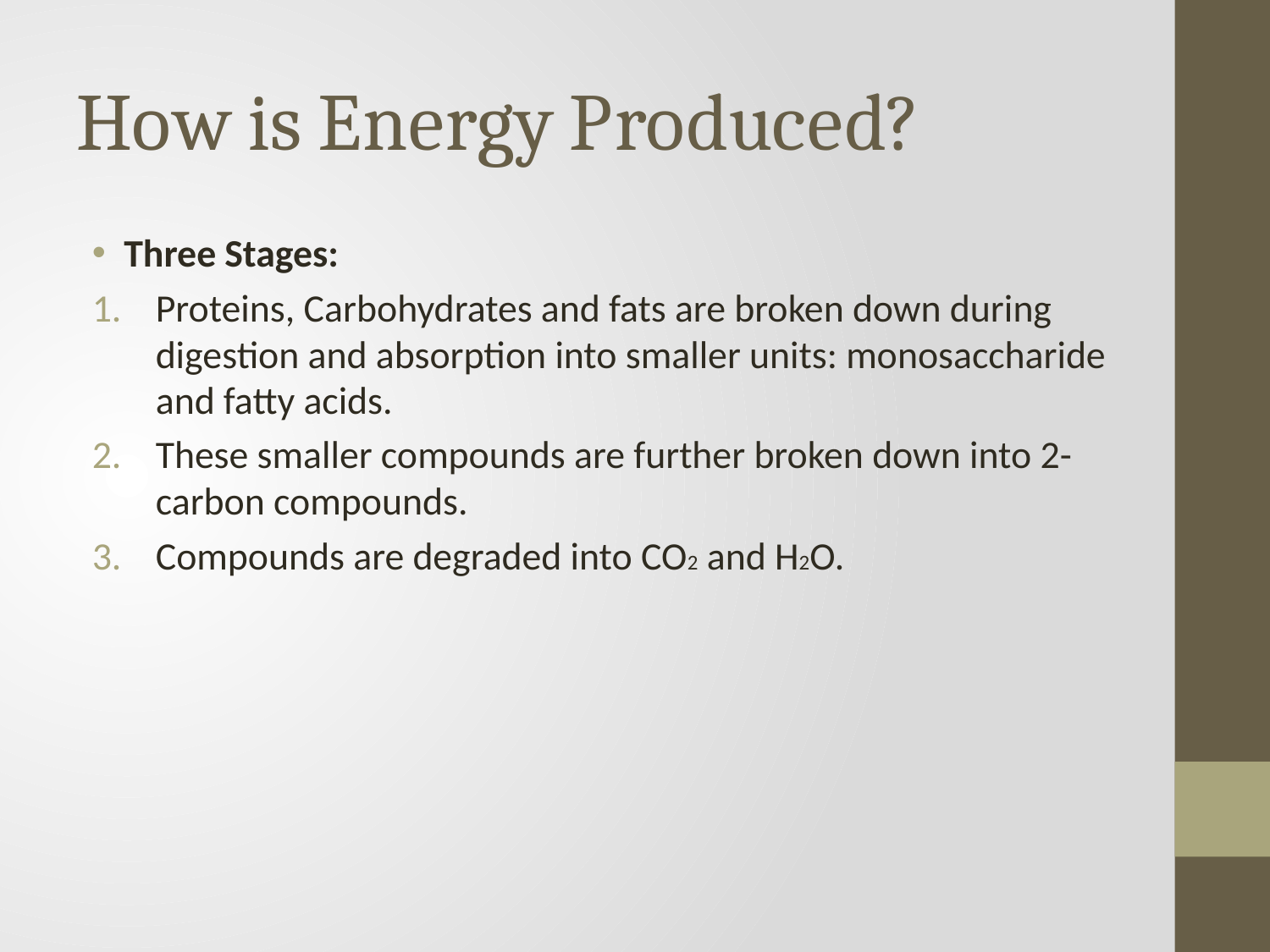

# How is Energy Produced?
Three Stages:
Proteins, Carbohydrates and fats are broken down during digestion and absorption into smaller units: monosaccharide and fatty acids.
These smaller compounds are further broken down into 2-carbon compounds.
Compounds are degraded into CO2 and H2O.